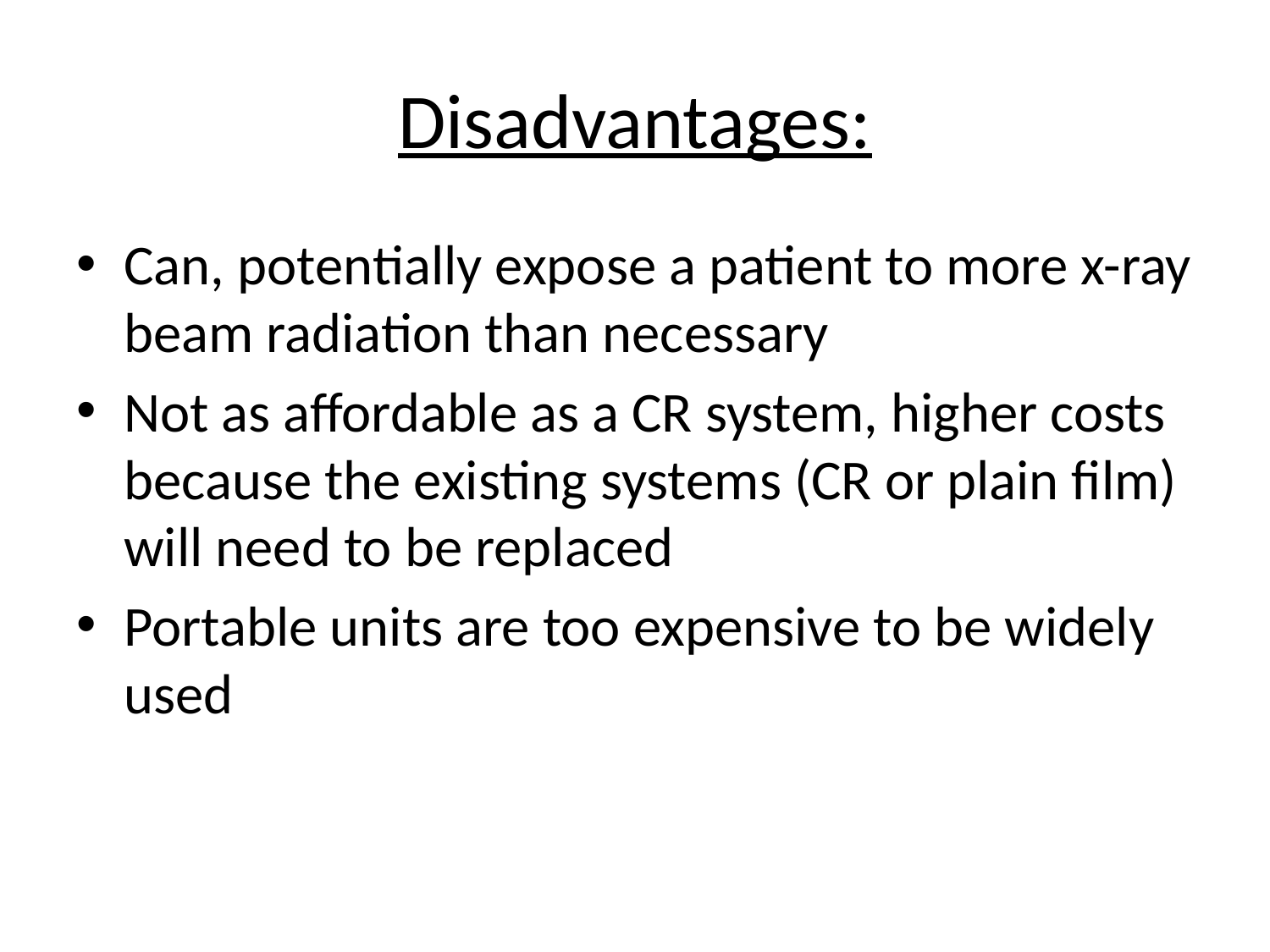

# Disadvantages:
Can, potentially expose a patient to more x-ray beam radiation than necessary
Not as affordable as a CR system, higher costs because the existing systems (CR or plain film) will need to be replaced
Portable units are too expensive to be widely used